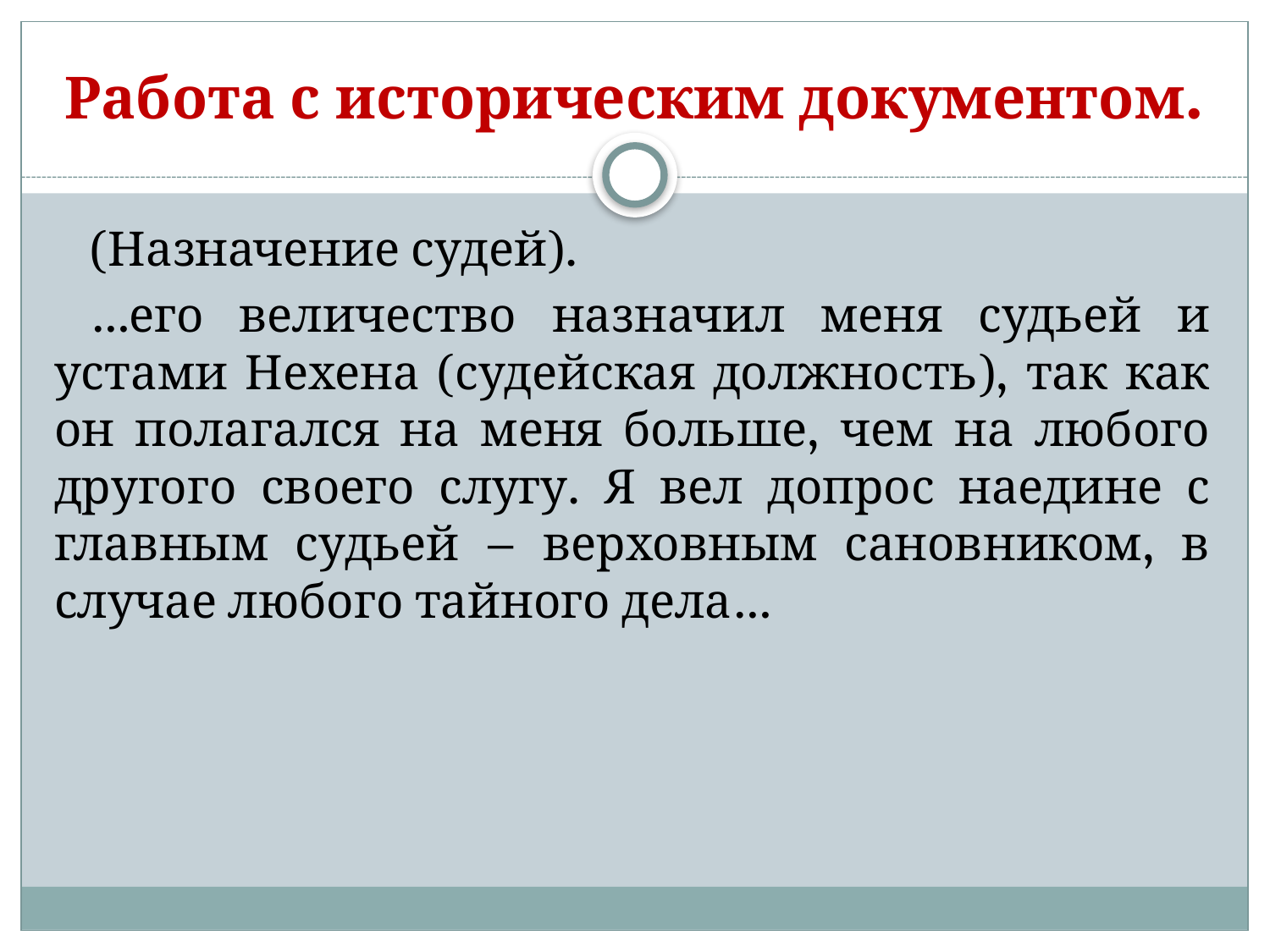

# Работа с историческим документом.
(Назначение судей).
…его величество назначил меня судьей и устами Нехена (судейская должность), так как он полагался на меня больше, чем на любого другого своего слугу. Я вел допрос наедине с главным судьей – верховным сановником, в случае любого тайного дела…